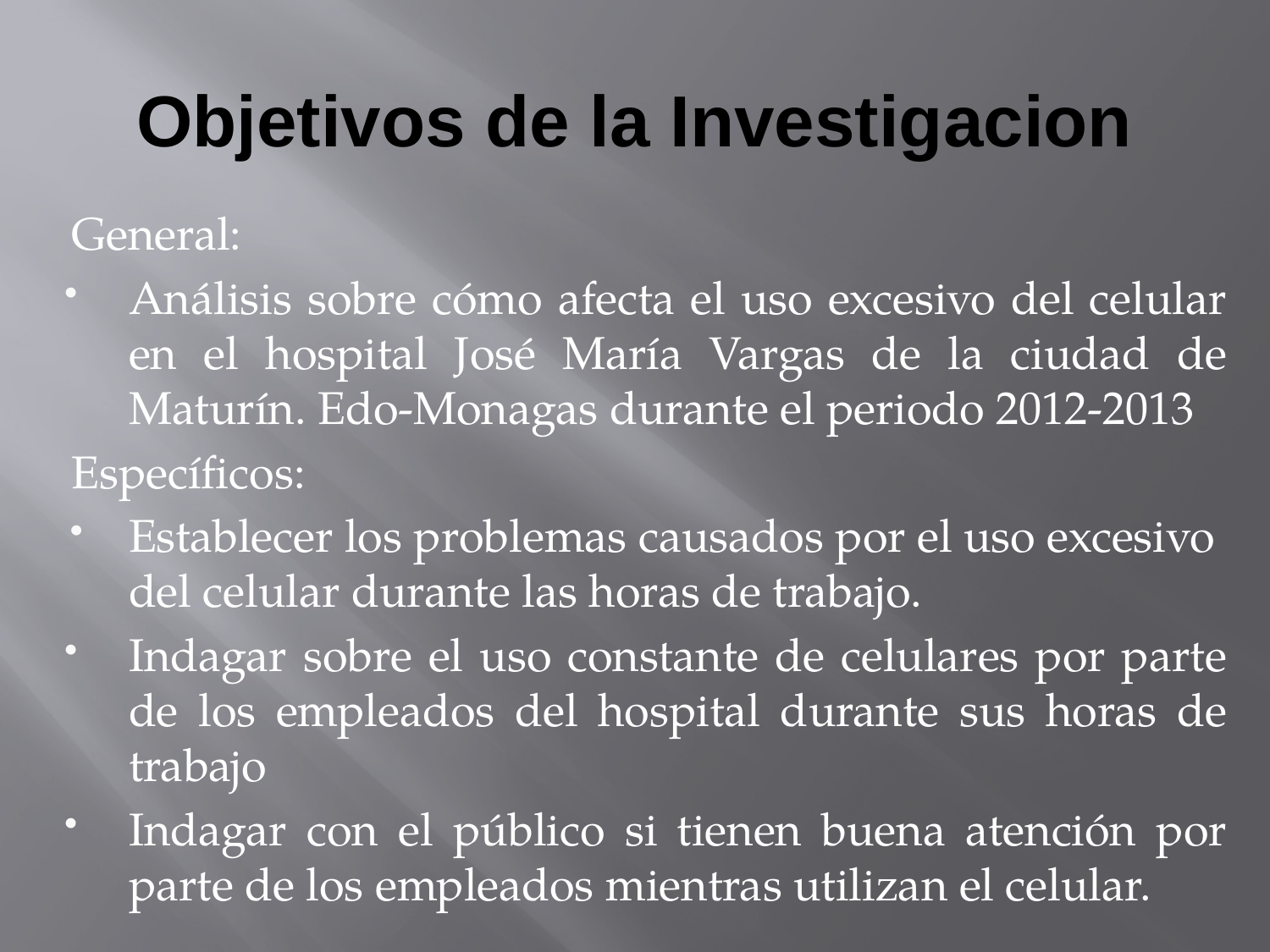

# Objetivos de la Investigacion
General:
Análisis sobre cómo afecta el uso excesivo del celular en el hospital José María Vargas de la ciudad de Maturín. Edo-Monagas durante el periodo 2012-2013
Específicos:
Establecer los problemas causados por el uso excesivo del celular durante las horas de trabajo.
Indagar sobre el uso constante de celulares por parte de los empleados del hospital durante sus horas de trabajo
Indagar con el público si tienen buena atención por parte de los empleados mientras utilizan el celular.